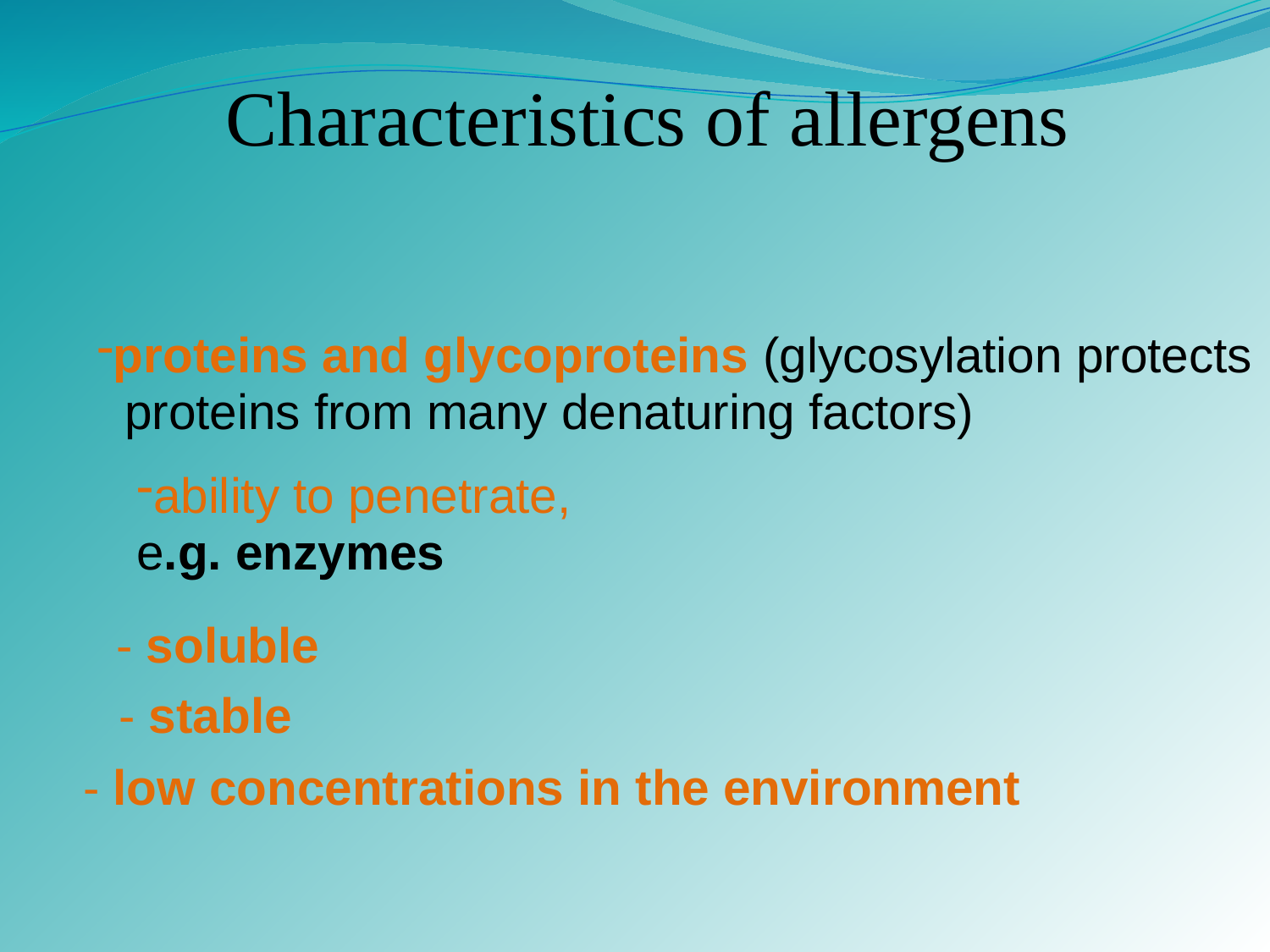

Characteristics of allergens
proteins and glycoproteins (glycosylation protects
  proteins from many denaturing factors)
ability to penetrate,
e.g. enzymes

- soluble

- stable

- low concentrations in the environment